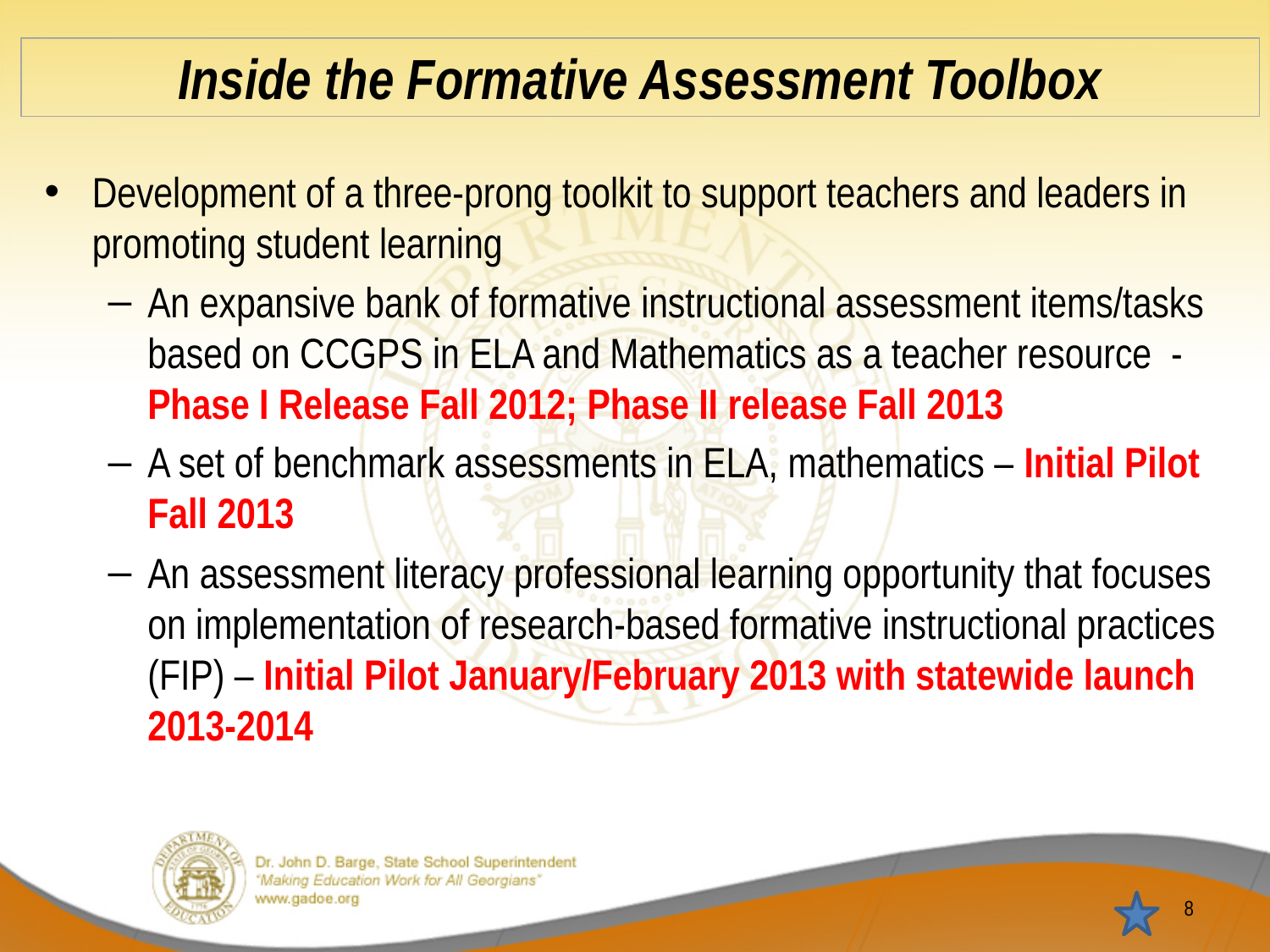

# Inside the Formative Assessment Toolbox
Development of a three-prong toolkit to support teachers and leaders in promoting student learning
An expansive bank of formative instructional assessment items/tasks based on CCGPS in ELA and Mathematics as a teacher resource  - Phase I Release Fall 2012; Phase II release Fall 2013
A set of benchmark assessments in ELA, mathematics – Initial Pilot Fall 2013
An assessment literacy professional learning opportunity that focuses on implementation of research-based formative instructional practices (FIP) – Initial Pilot January/February 2013 with statewide launch 2013-2014

8